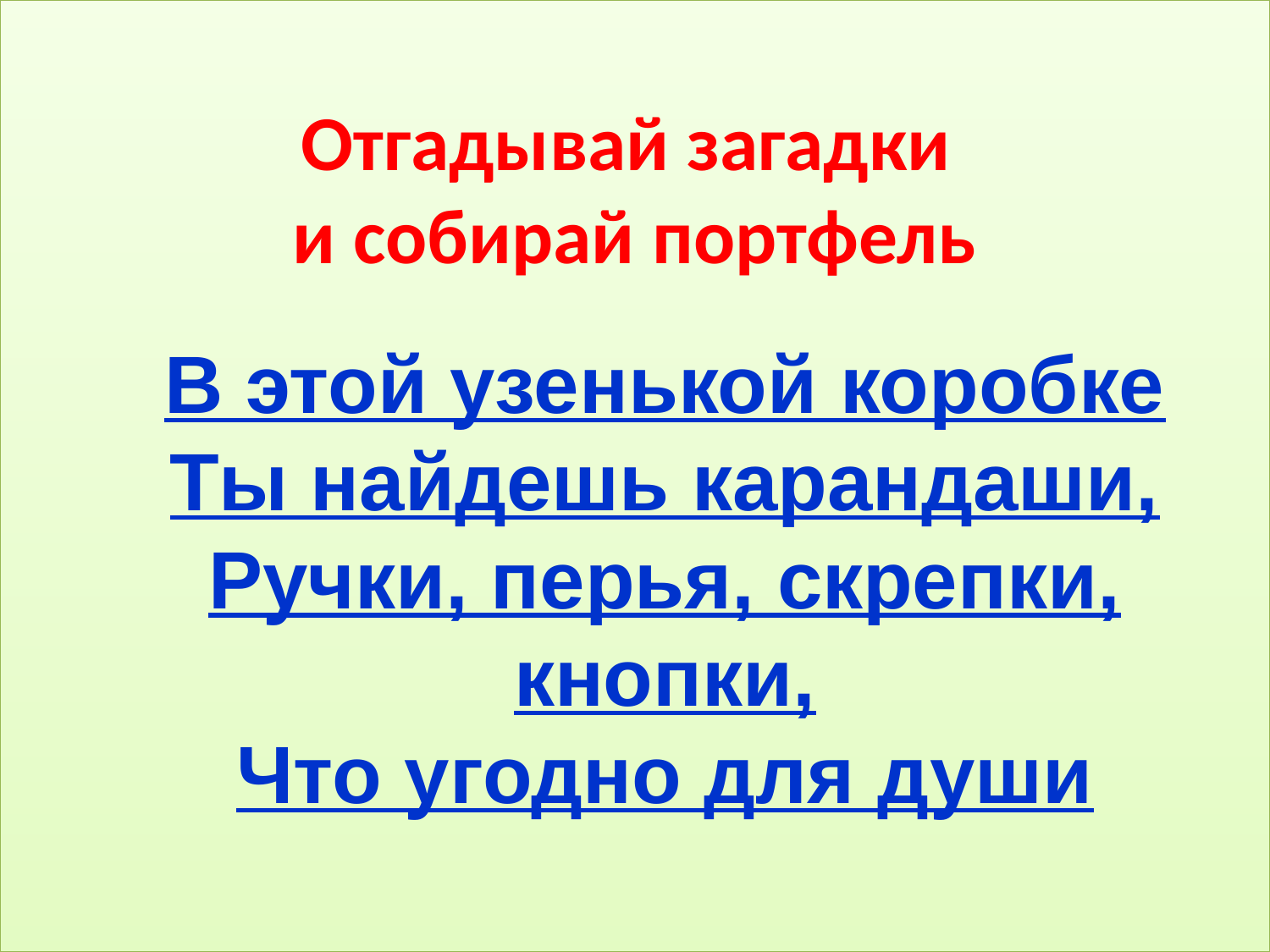

# Отгадывай загадки и собирай портфель
В этой узенькой коробке
Ты найдешь карандаши,
Ручки, перья, скрепки, кнопки,
Что угодно для души